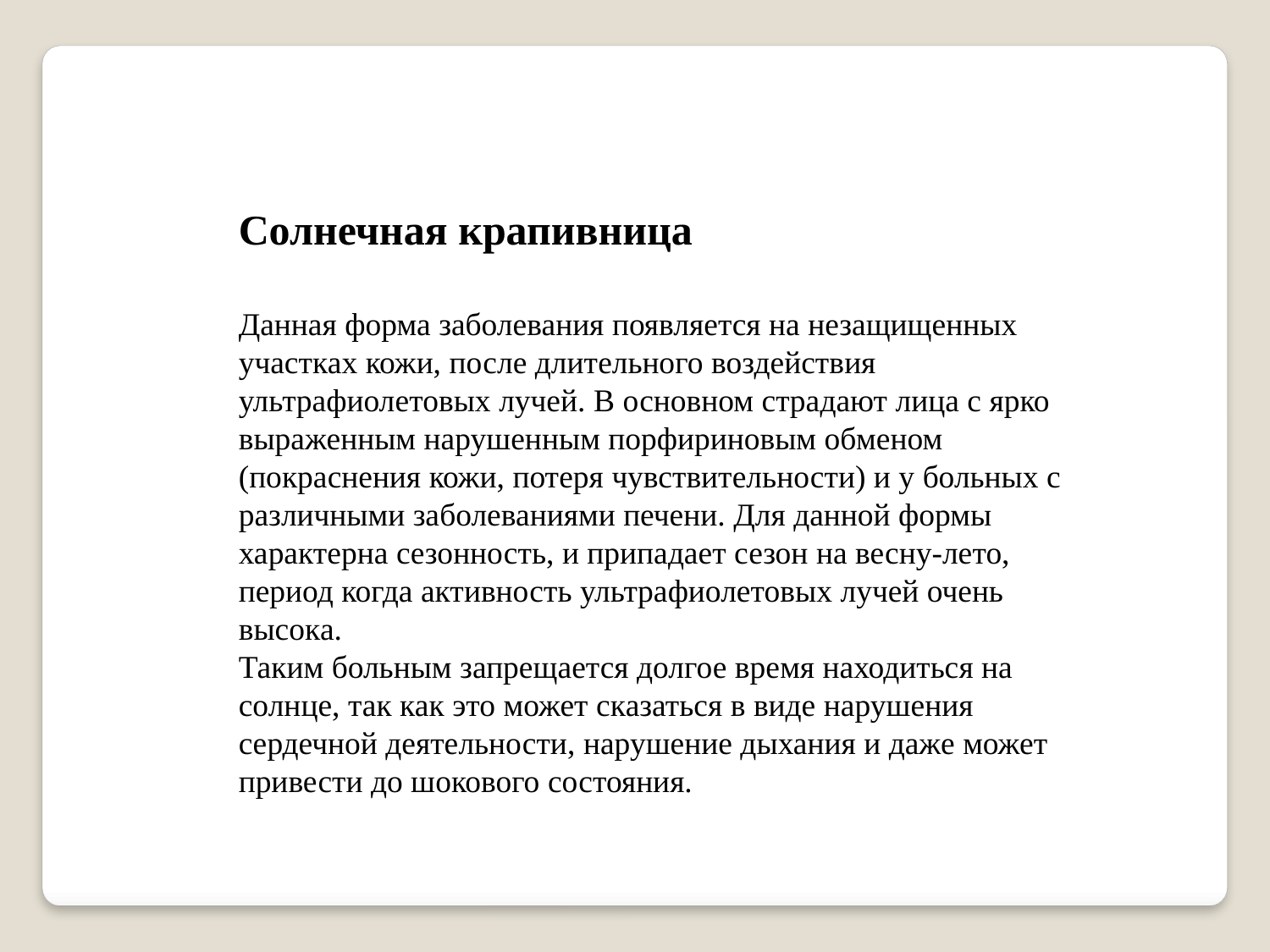

Солнечная крапивница

Данная форма заболевания появляется на незащищенных участках кожи, после длительного воздействия ультрафиолетовых лучей. В основном страдают лица с ярко выраженным нарушенным порфириновым обменом (покраснения кожи, потеря чувствительности) и у больных с различными заболеваниями печени. Для данной формы характерна сезонность, и припадает сезон на весну-лето, период когда активность ультрафиолетовых лучей очень высока.
Таким больным запрещается долгое время находиться на солнце, так как это может сказаться в виде нарушения сердечной деятельности, нарушение дыхания и даже может привести до шокового состояния.